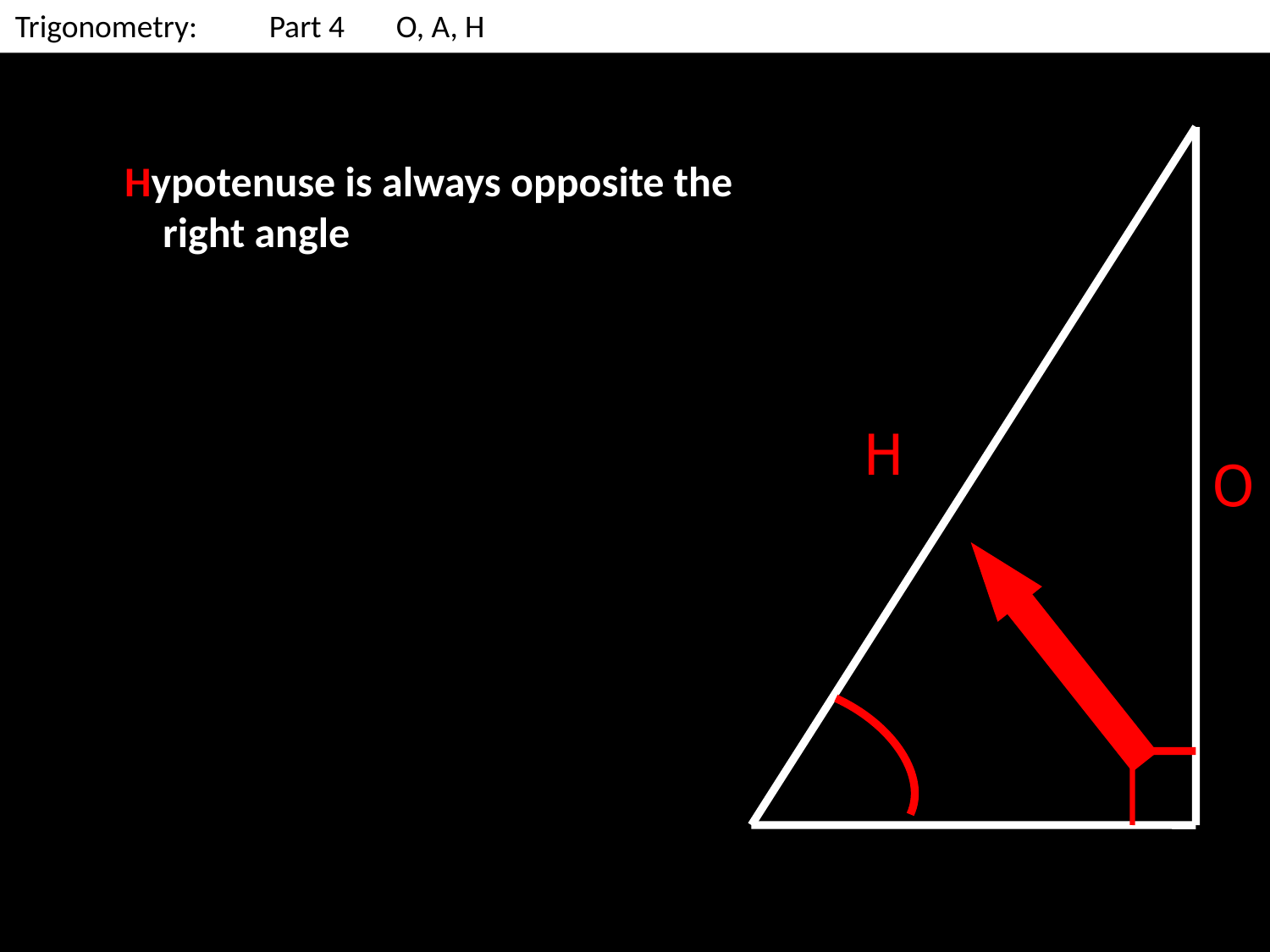

Trigonometry:  	Part 4	O, A, H

Hypotenuse is always opposite the
    right angle

SOH
CAH
 TOA
H
O